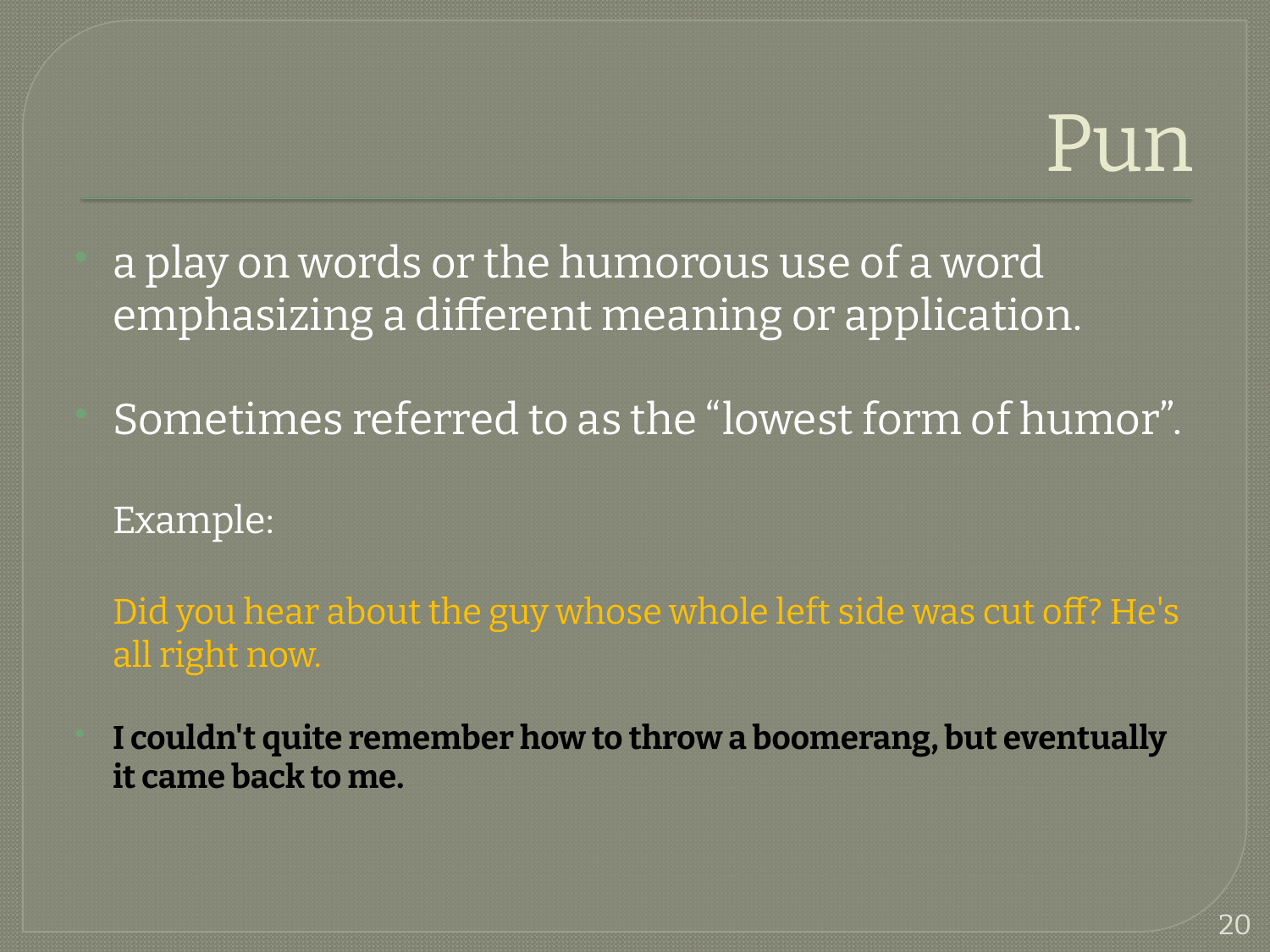

# Pun
a play on words or the humorous use of a word emphasizing a different meaning or application.

Sometimes referred to as the “lowest form of humor”.

	Example:

	Did you hear about the guy whose whole left side was cut off? He's all right now.

I couldn't quite remember how to throw a boomerang, but eventually it came back to me.
20